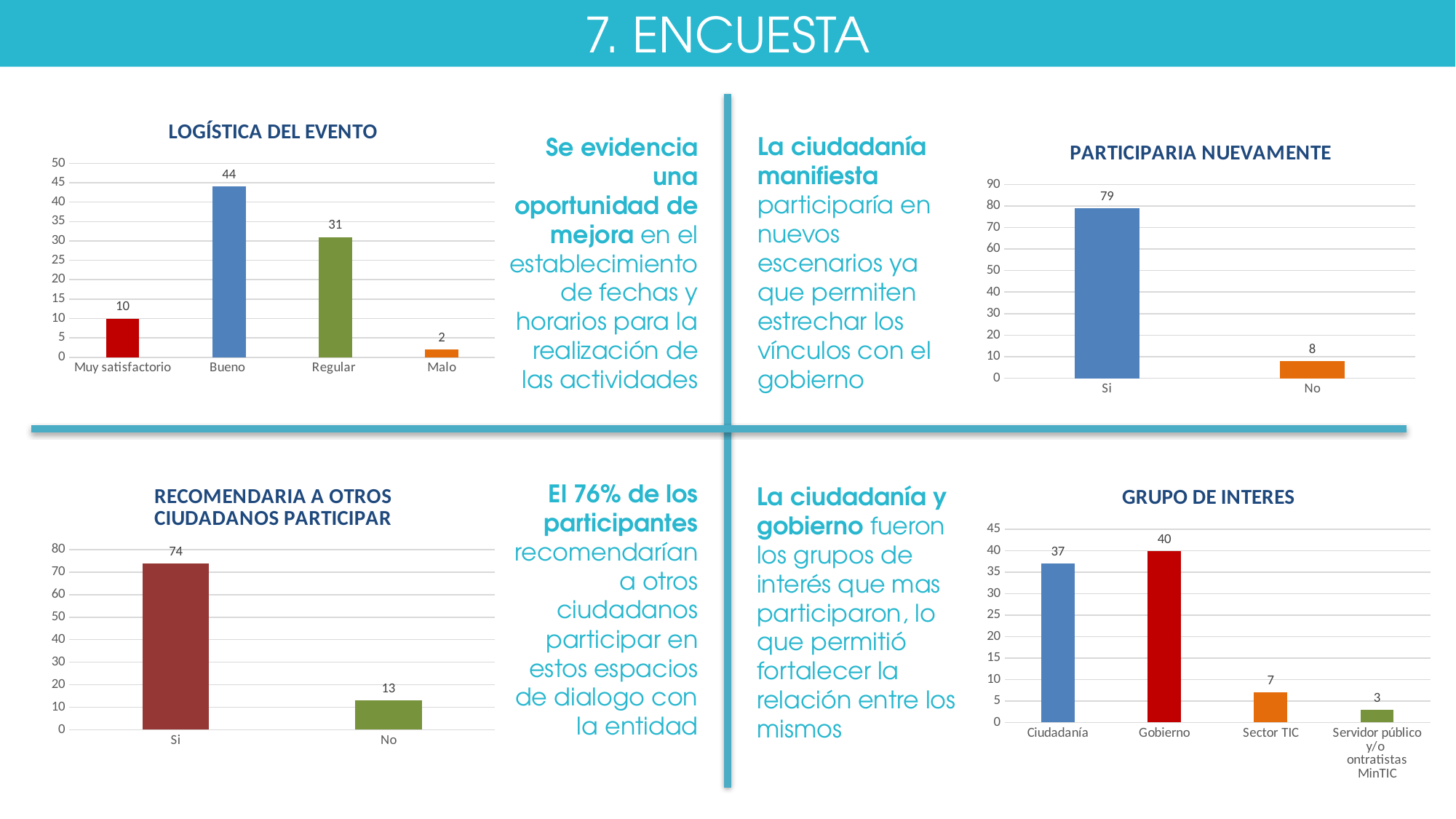

7. ENCUESTA

### Chart: LOGÍSTICA DEL EVENTO

| Category |  |
|---|---|
| Muy satisfactorio | 10.0 |
| Bueno  | 44.0 |
| Regular  | 31.0 |
| Malo | 2.0 |
La ciudadanía manifiesta participaría en nuevos escenarios ya que permiten estrechar los vínculos con el gobierno

### Chart: PARTICIPARIA NUEVAMENTE

| Category |  |
|---|---|
| Si | 79.0 |
| No | 8.0 |
Se evidencia una oportunidad de mejora en el establecimiento de fechas y horarios para la realización de las actividades

### Chart: RECOMENDARIA A OTROS CIUDADANOS PARTICIPAR

| Category |  |
|---|---|
| Si | 74.0 |
| No | 13.0 |

### Chart: GRUPO DE INTERES

| Category |  |
|---|---|
| Ciudadanía | 37.0 |
| Gobierno | 40.0 |
| Sector TIC | 7.0 |
| Servidor público y/o
ontratistas MinTIC | 3.0 |
El 76% de los participantes recomendarían a otros ciudadanos participar en estos espacios de dialogo con la entidad
La ciudadanía y gobierno fueron los grupos de interés que mas participaron, lo que permitió fortalecer la relación entre los mismos